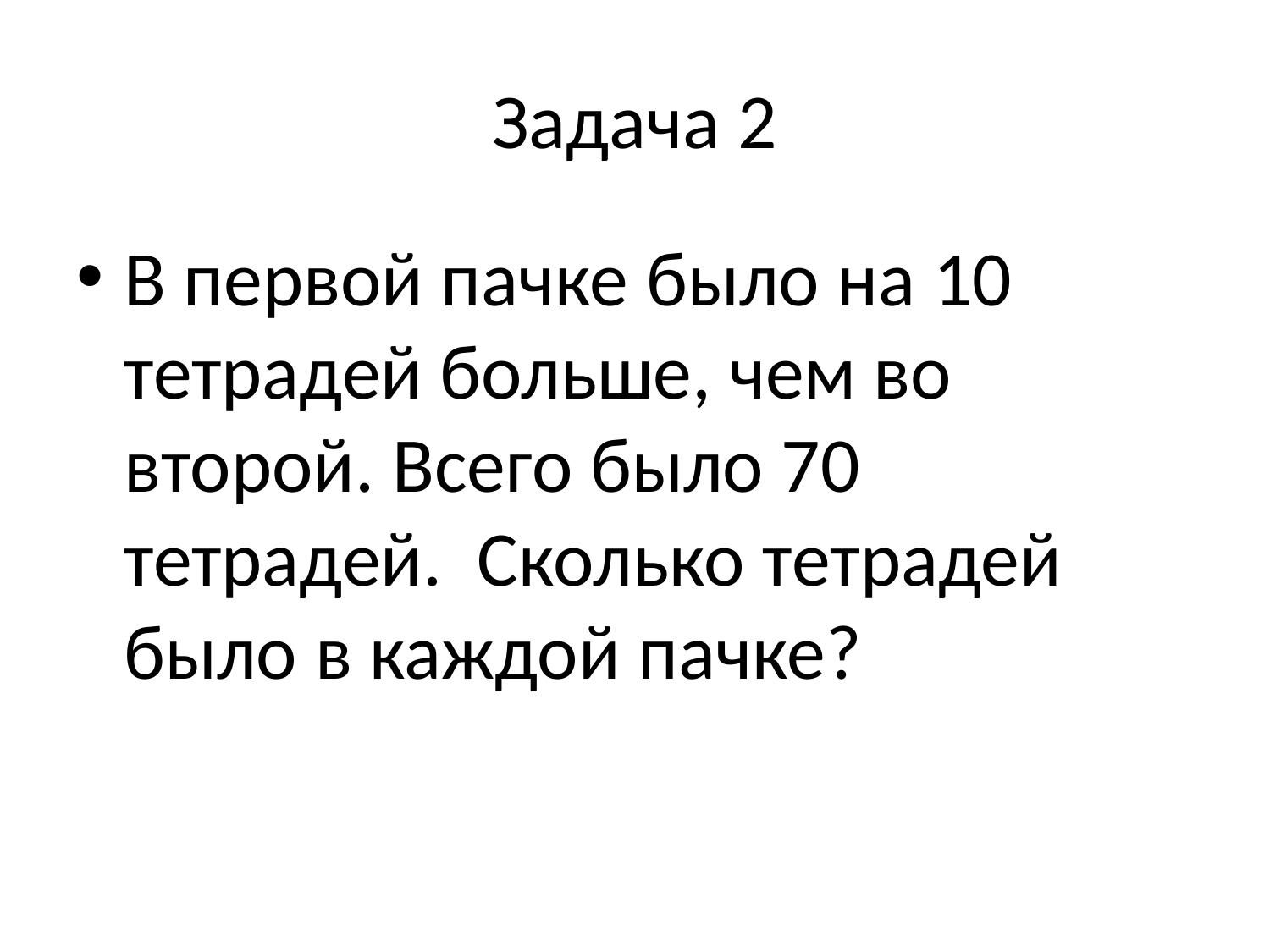

# Задача 2
В первой пачке было на 10 тетрадей больше, чем во второй. Всего было 70 тетрадей.  Сколько тетрадей было в каждой пачке?